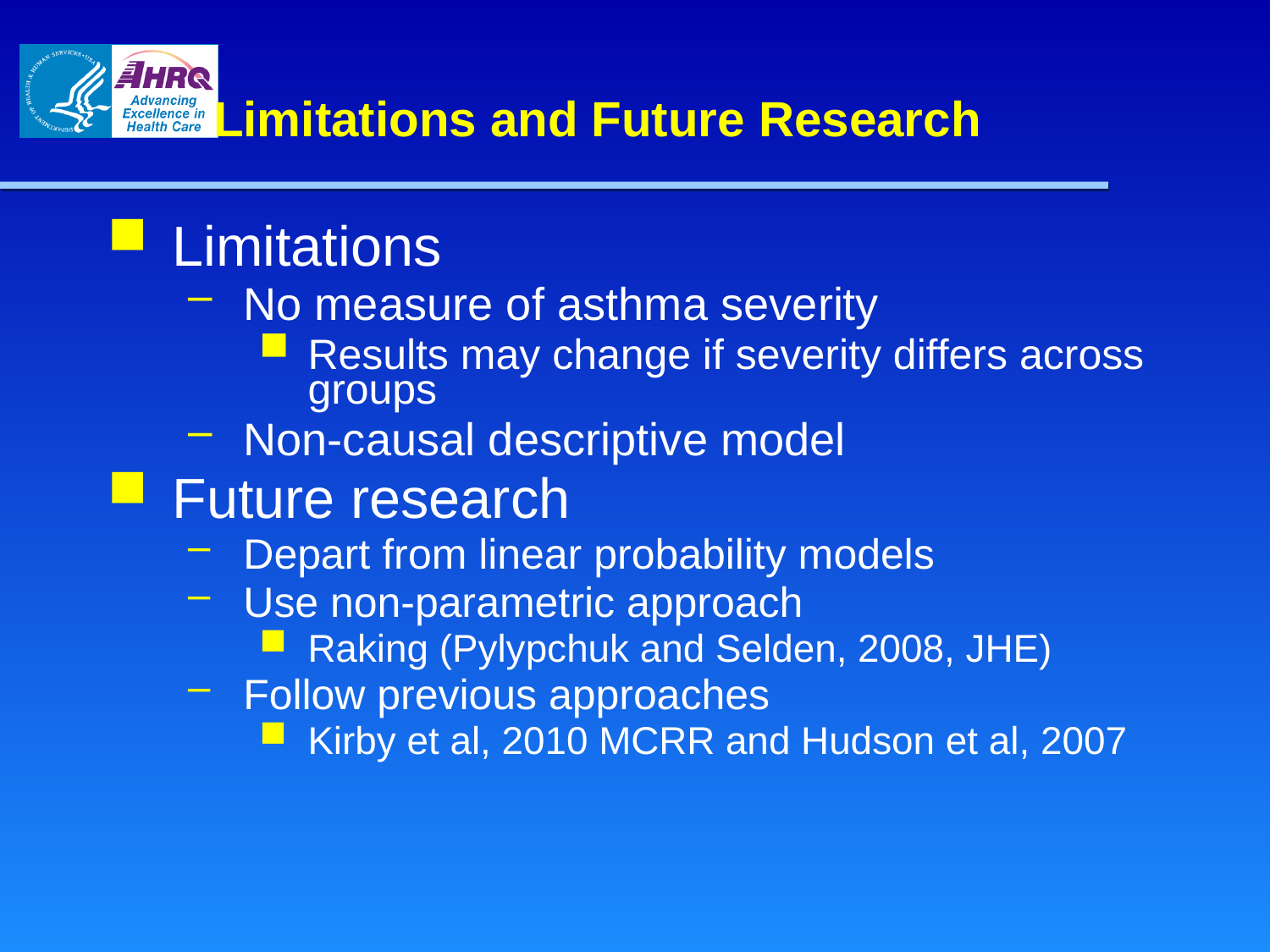

# Limitations and Future Research
Limitations
No measure of asthma severity
Results may change if severity differs across groups
Non-causal descriptive model
Future research
Depart from linear probability models
Use non-parametric approach
Raking (Pylypchuk and Selden, 2008, JHE)
Follow previous approaches
Kirby et al, 2010 MCRR and Hudson et al, 2007